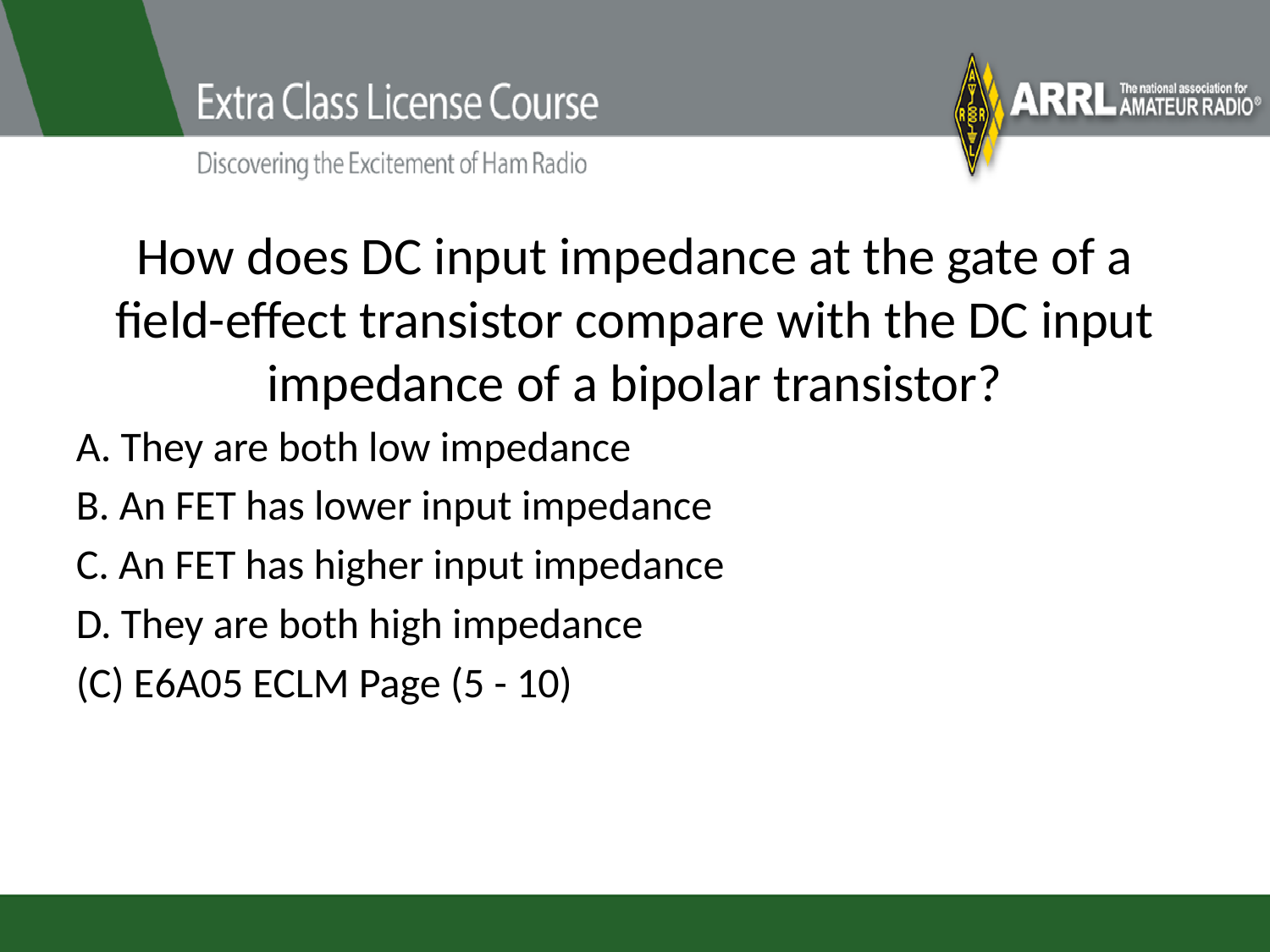

# How does DC input impedance at the gate of a field-effect transistor compare with the DC input impedance of a bipolar transistor?
A. They are both low impedance
B. An FET has lower input impedance
C. An FET has higher input impedance
D. They are both high impedance
(C) E6A05 ECLM Page (5 - 10)